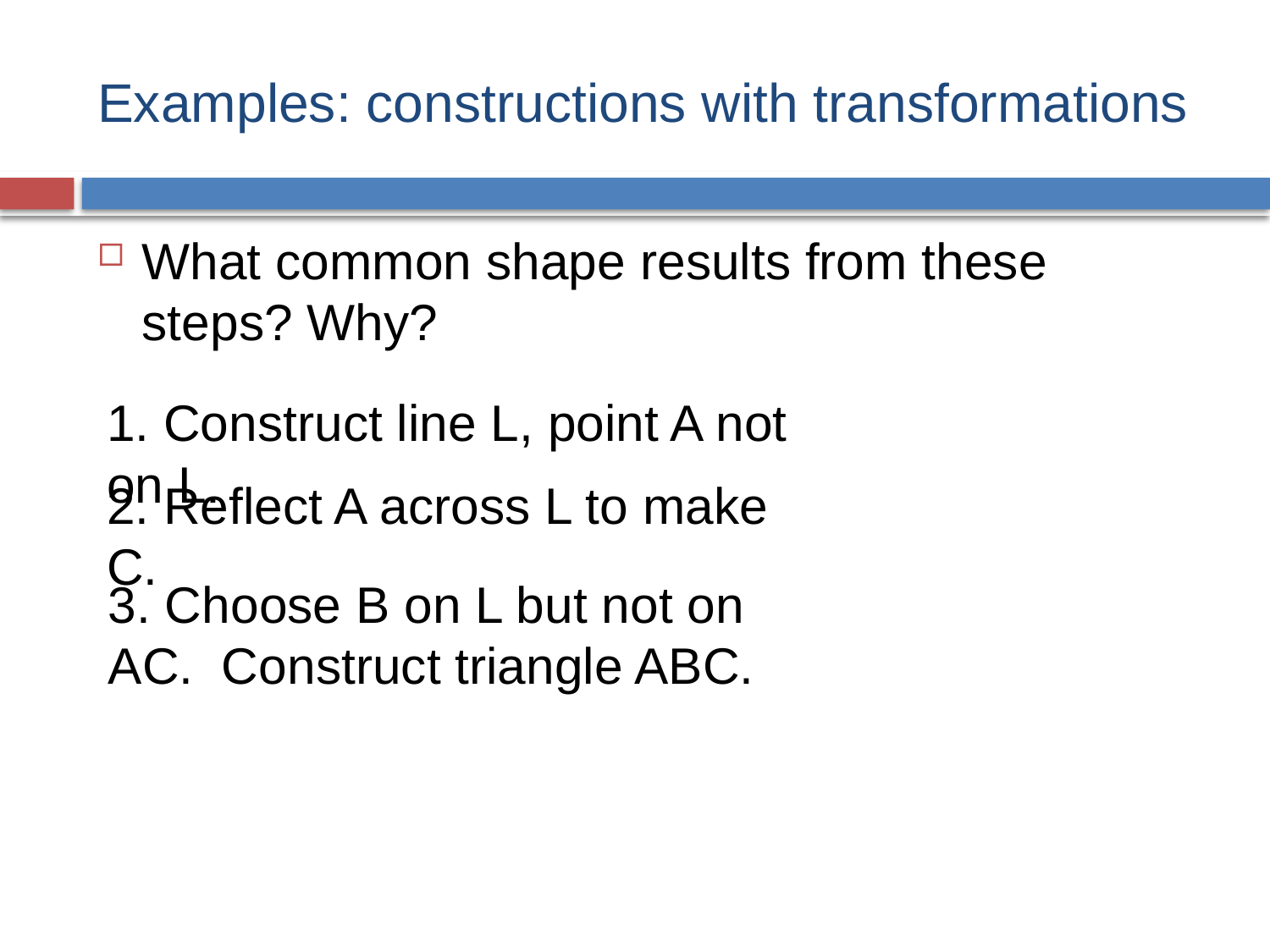

# Examples: constructions with transformations
What common shape results from these steps? Why?

1. Construct line L, point A not on L.
2. Reflect A across L to make C.

3. Choose B on L but not on AC.  Construct triangle ABC.